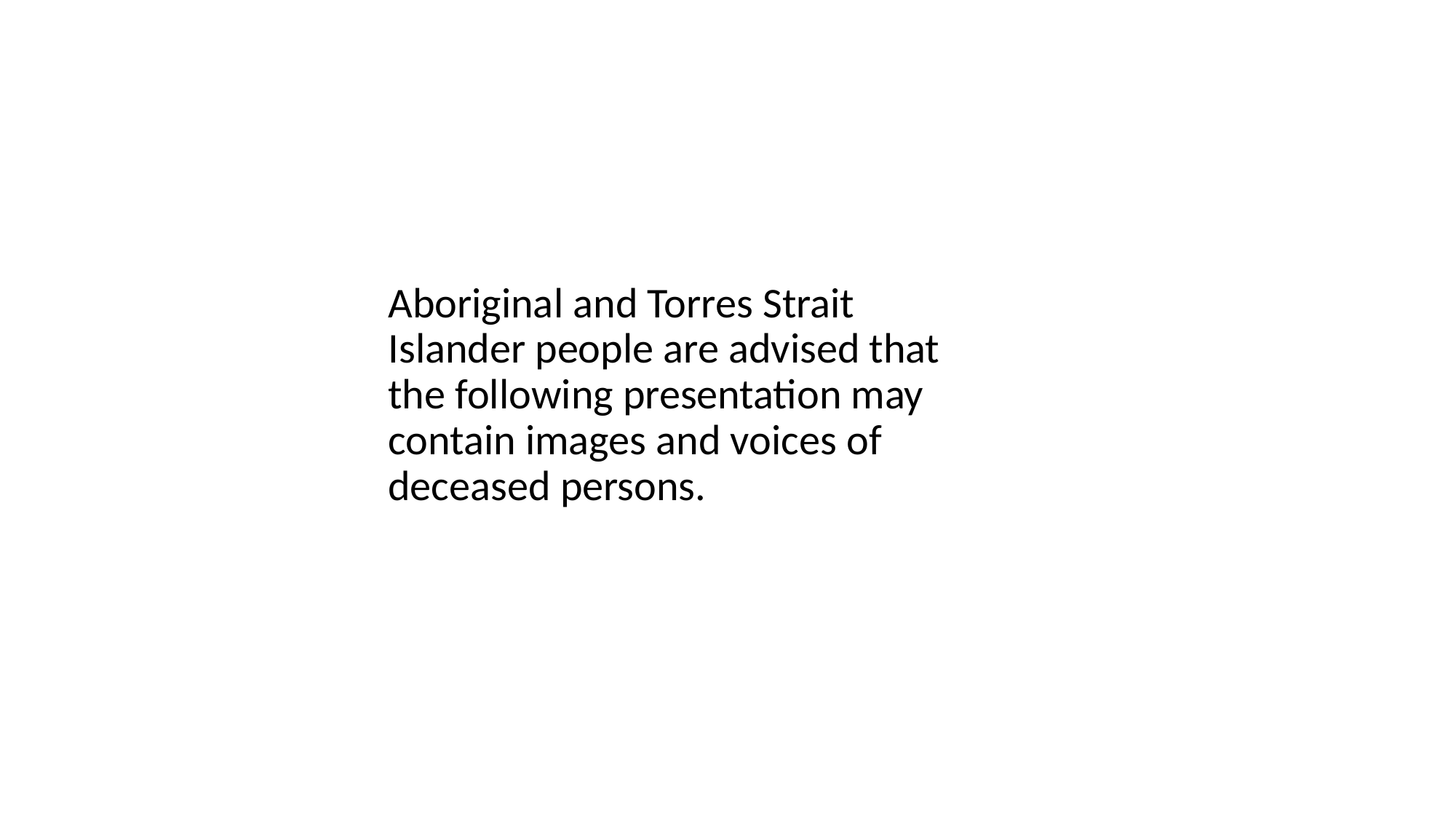

Aboriginal and Torres Strait Islander people are advised that the following presentation may contain images and voices of deceased persons.